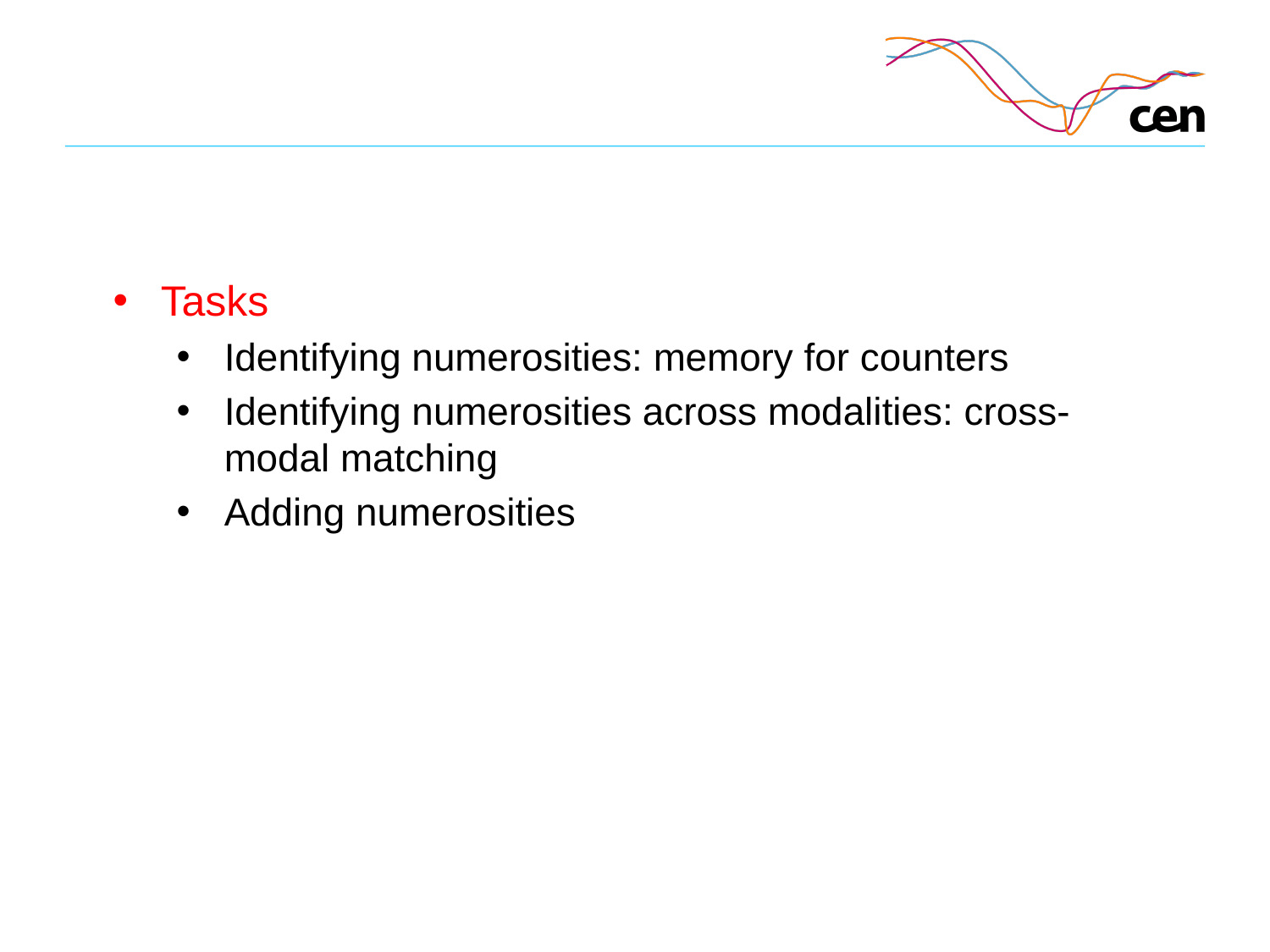

Tasks
Identifying numerosities: memory for counters
Identifying numerosities across modalities: cross-modal matching
Adding numerosities